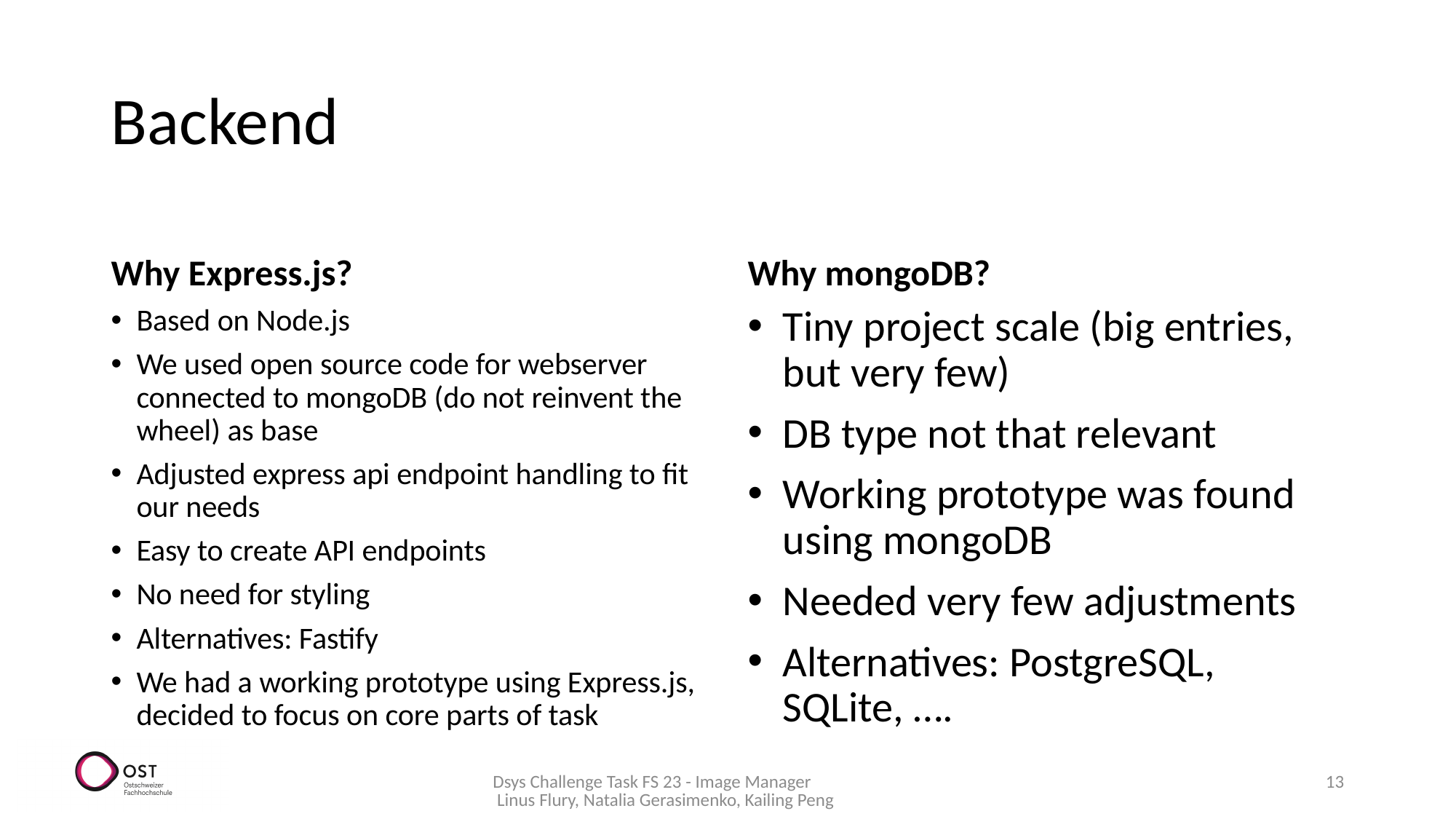

# Backend
Why Express.js?
Why mongoDB?
Based on Node.js
We used open source code for webserver connected to mongoDB (do not reinvent the wheel) as base
Adjusted express api endpoint handling to fit our needs
Easy to create API endpoints
No need for styling
Alternatives: Fastify
We had a working prototype using Express.js, decided to focus on core parts of task

Tiny project scale (big entries, but very few)
DB type not that relevant
Working prototype was found using mongoDB
Needed very few adjustments
Alternatives: PostgreSQL, SQLite, ….

Dsys Challenge Task FS 23 - Image Manager                                    Linus Flury, Natalia Gerasimenko, Kailing Peng
13